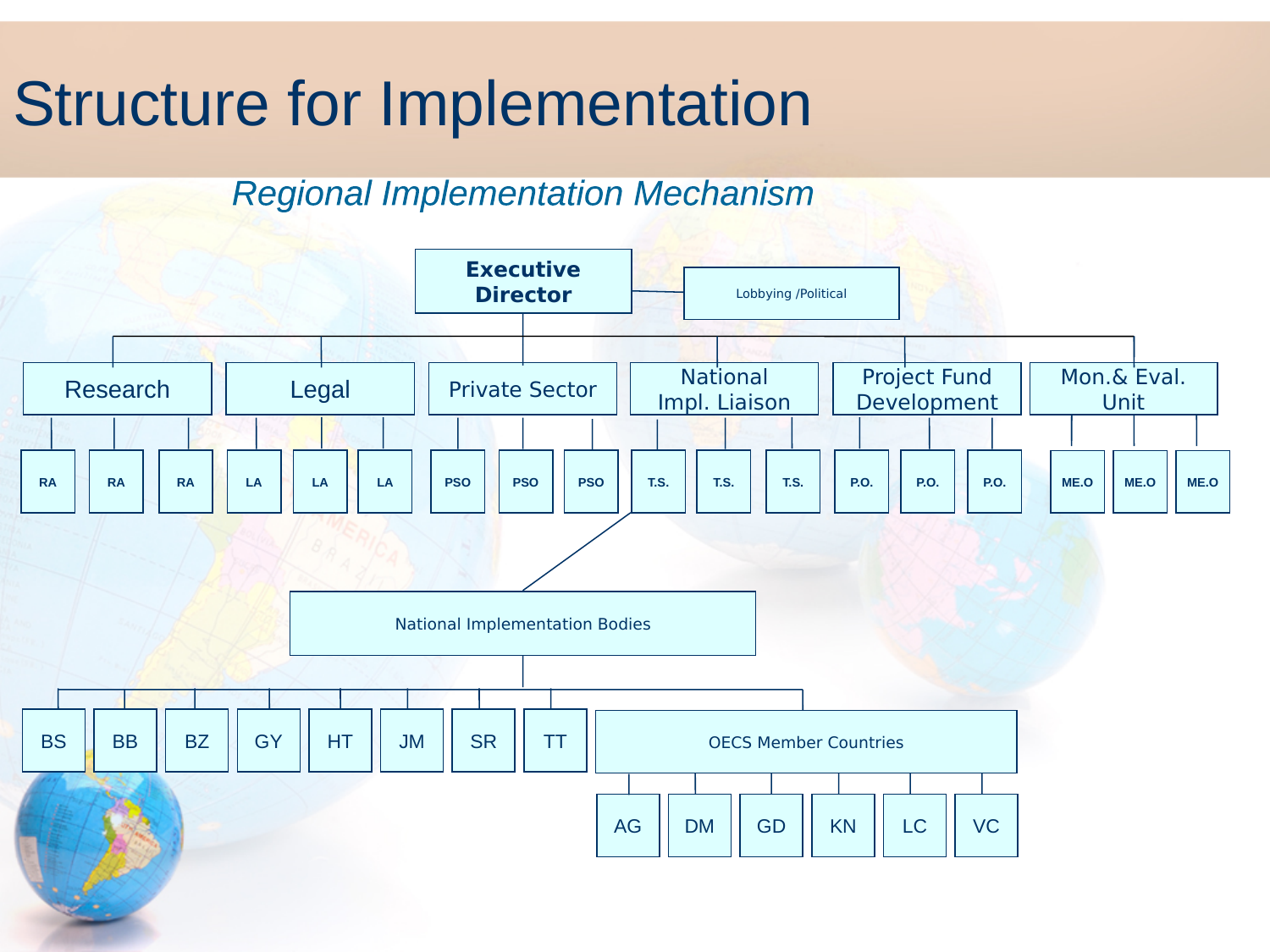

Structure for Implementation

Regional Implementation Mechanism
Executive Director
Lobbying /Political

Research
Legal
Private Sector
National
Impl. Liaison
Project Fund
Development
Mon.& Eval. Unit

RA
RA
RA
LA
LA
LA
PSO
PSO
T.S.
P.O.
PSO
T.S.
T.S.
P.O.
P.O.
ME.O
ME.O
ME.O

National Implementation Bodies

BS
BB
BZ
GY
HT
JM
SR
TT
OECS Member Countries

AG
DM
GD
KN
LC
VC